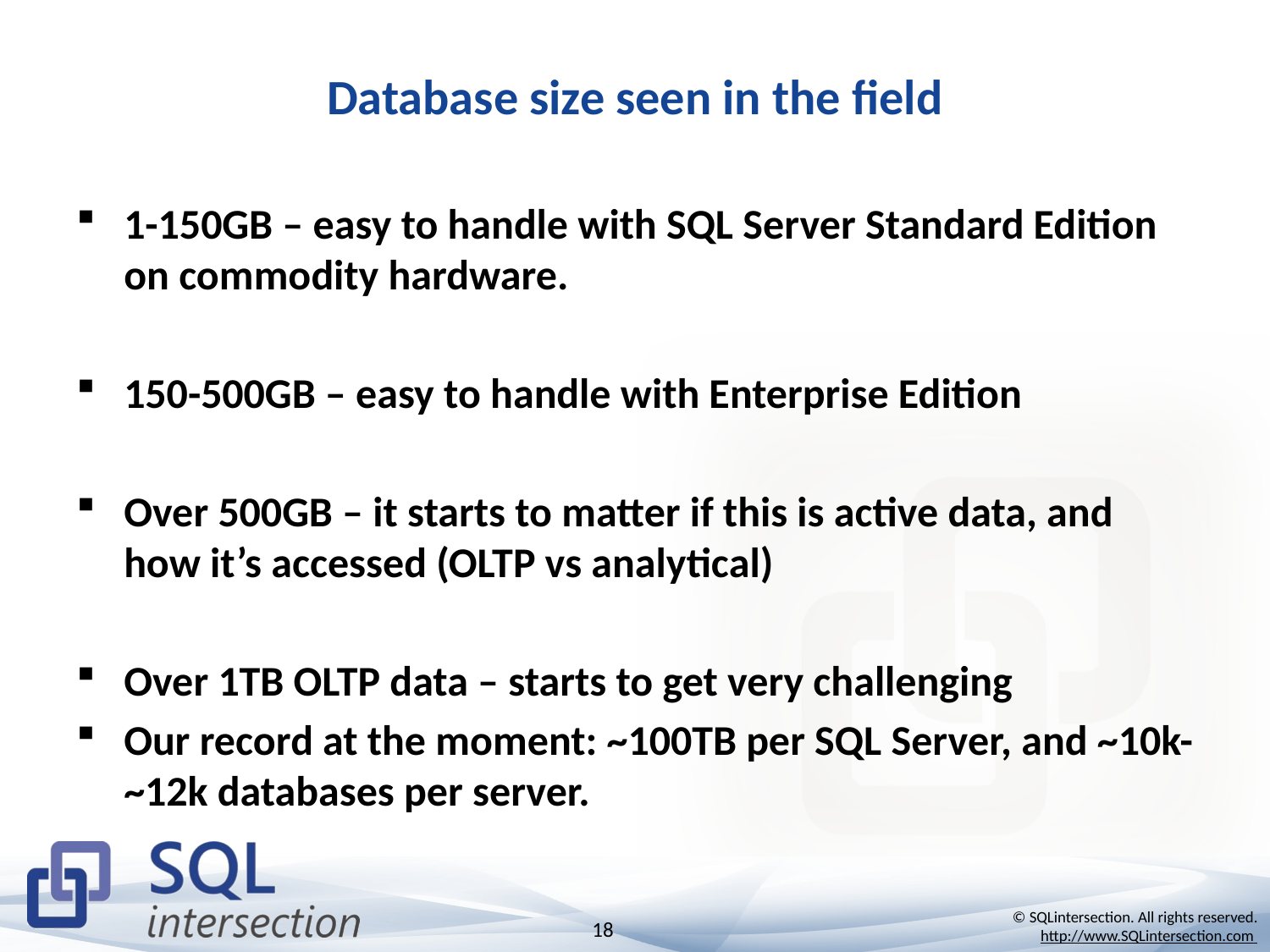

# Database size seen in the field
1-150GB – easy to handle with SQL Server Standard Edition on commodity hardware.

150-500GB – easy to handle with Enterprise Edition

Over 500GB – it starts to matter if this is active data, and how it’s accessed (OLTP vs analytical)

Over 1TB OLTP data – starts to get very challenging
Our record at the moment: ~100TB per SQL Server, and ~10k-~12k databases per server.